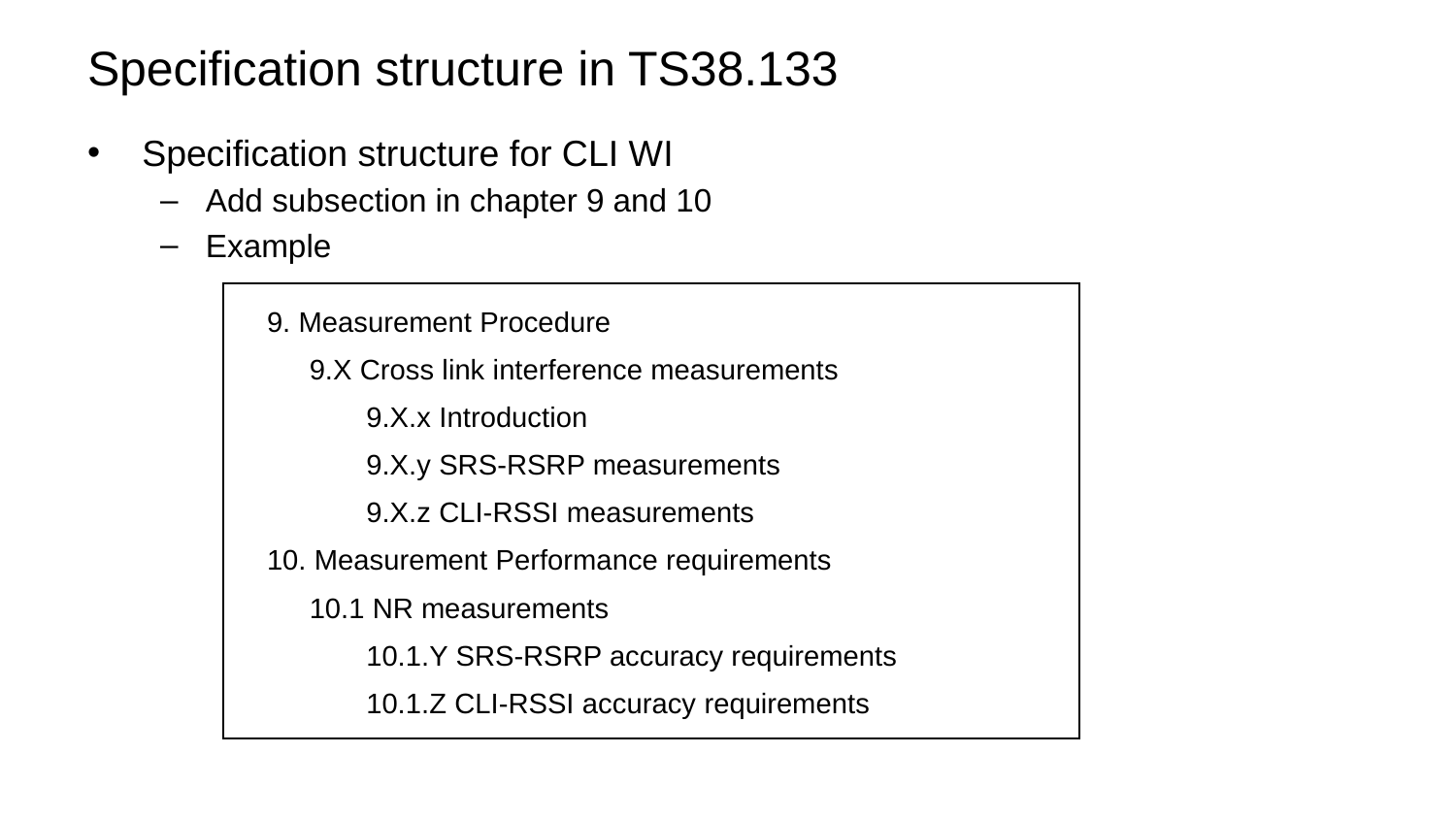

# Specification structure in TS38.133
Specification structure for CLI WI
Add subsection in chapter 9 and 10
Example

| 9. Measurement Procedure 9.X Cross link interference measurements 9.X.x Introduction 9.X.y SRS-RSRP measurements 9.X.z CLI-RSSI measurements 10. Measurement Performance requirements 10.1 NR measurements 10.1.Y SRS-RSRP accuracy requirements 10.1.Z CLI-RSSI accuracy requirements |
| --- |